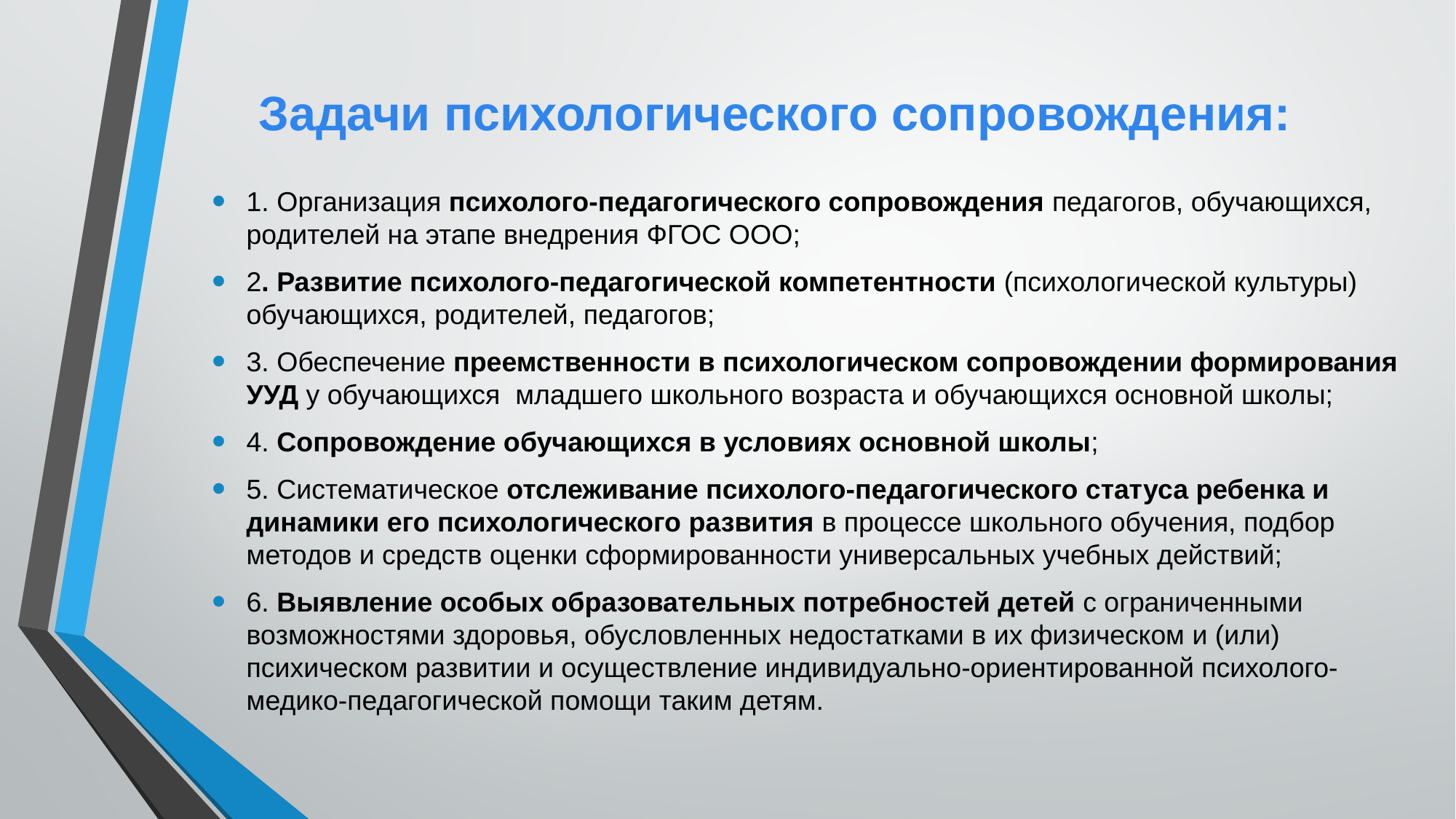

# Задачи психологического сопровождения:
1. Организация психолого-педагогического сопровождения педагогов, обучающихся, родителей на этапе внедрения ФГОС ООО;
2. Развитие психолого-педагогической компетентности (психологической культуры) обучающихся, родителей, педагогов;
3. Обеспечение преемственности в психологическом сопровождении формирования УУД у обучающихся  младшего школьного возраста и обучающихся основной школы;
4. Сопровождение обучающихся в условиях основной школы;
5. Систематическое отслеживание психолого-педагогического статуса ребенка и динамики его психологического развития в процессе школьного обучения, подбор методов и средств оценки сформированности универсальных учебных действий;
6. Выявление особых образовательных потребностей детей с ограниченными возможностями здоровья, обусловленных недостатками в их физическом и (или) психическом развитии и осуществление индивидуально-ориентированной психолого-медико-педагогической помощи таким детям.